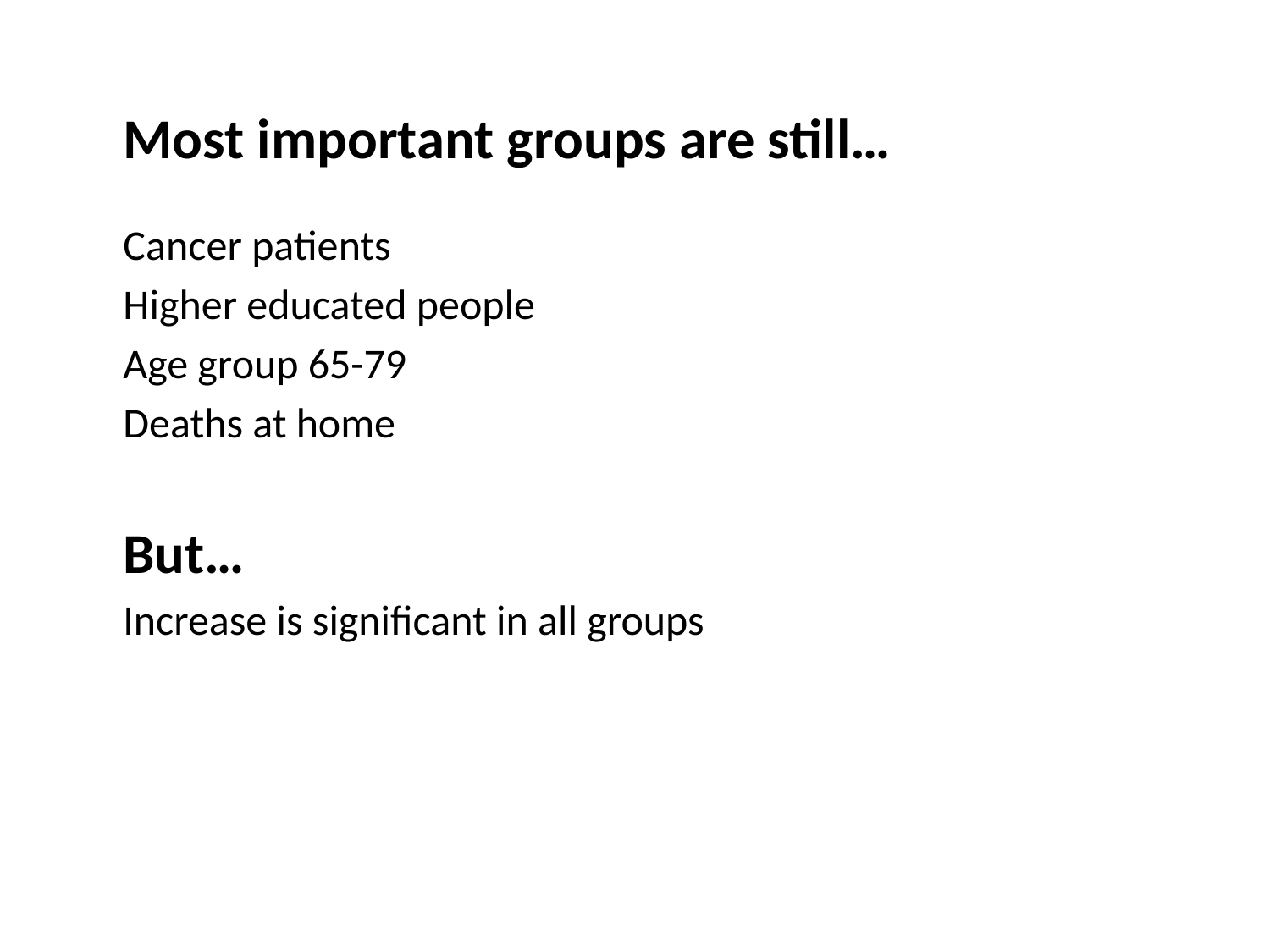

Most important groups are still…

Cancer patients
Higher educated people
Age group 65-79
Deaths at home

But…
Increase is significant in all groups